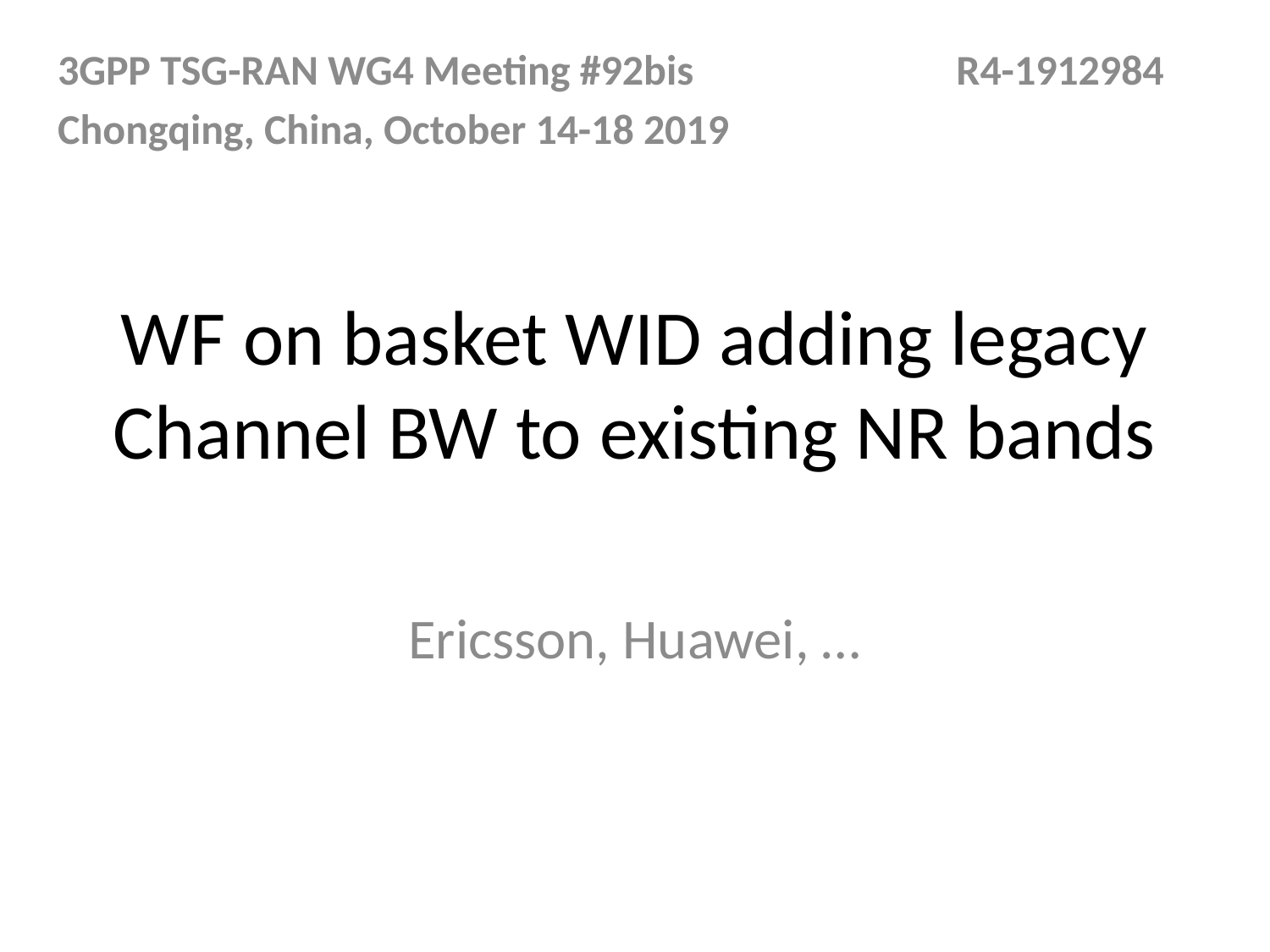

3GPP TSG-RAN WG4 Meeting #92bis           		 R4-1912984
Chongqing, China, October 14-18 2019

# WF on basket WID adding legacy Channel BW to existing NR bands
Ericsson, Huawei, …